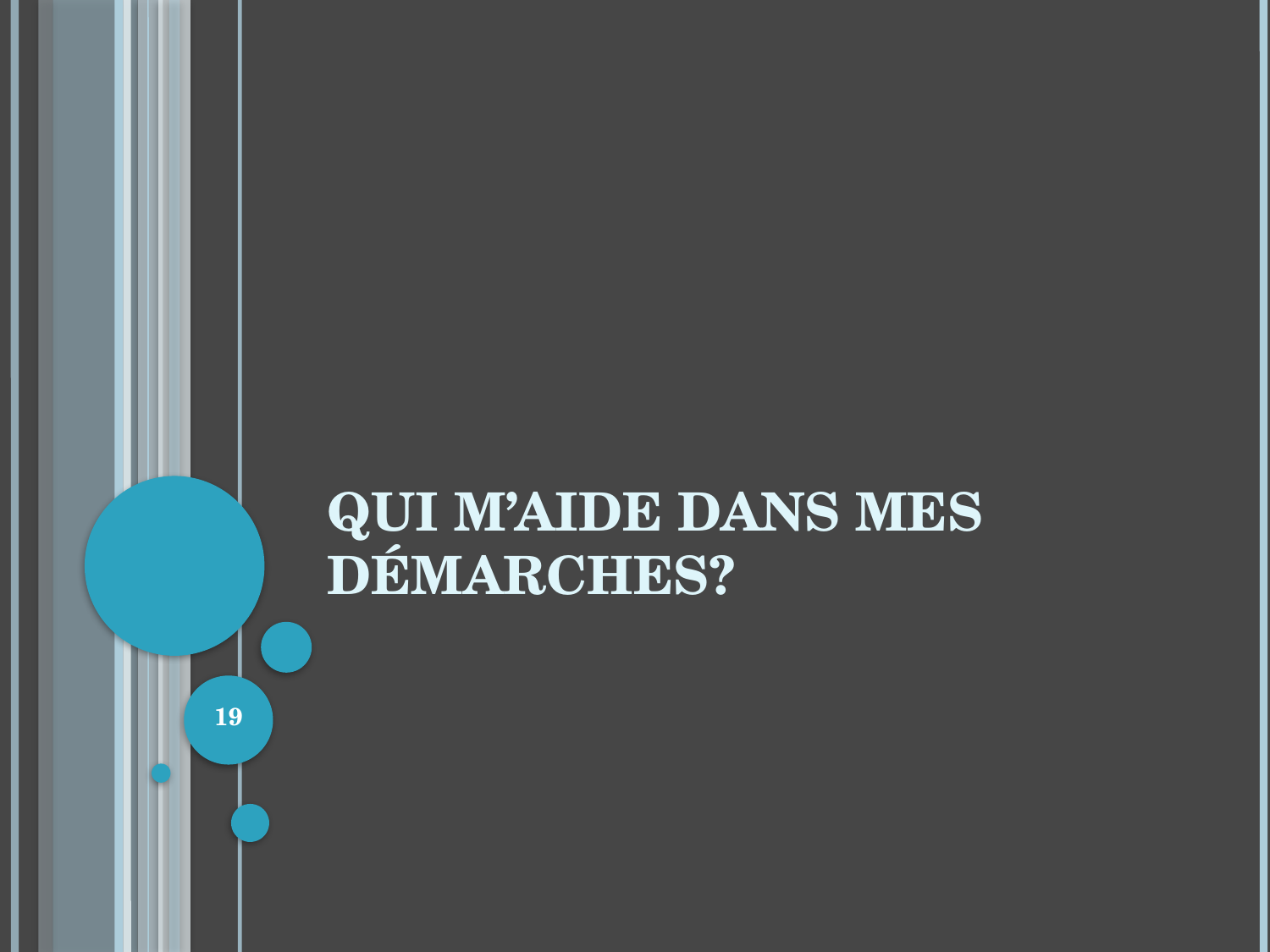

# Qui m’aide dans mes démarches?
19